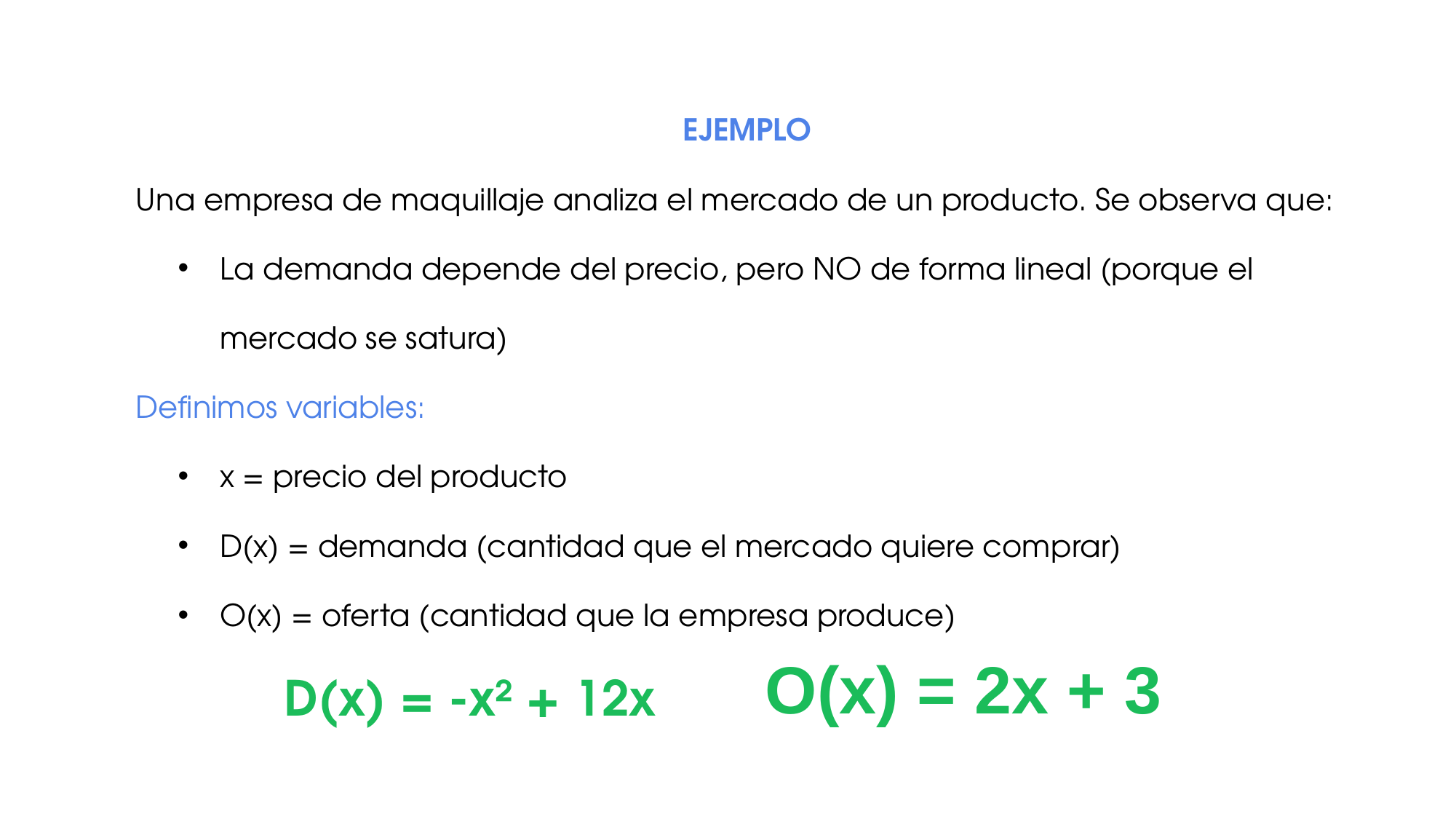

EJEMPLO
Una empresa de maquillaje analiza el mercado de un producto. Se observa que:
La demanda depende del precio, pero NO de forma lineal (porque el mercado se satura)
Definimos variables:
x = precio del producto
D(x) = demanda (cantidad que el mercado quiere comprar)
O(x) = oferta (cantidad que la empresa produce)
           D(x) = -x² + 12x

O(x) = 2x + 3